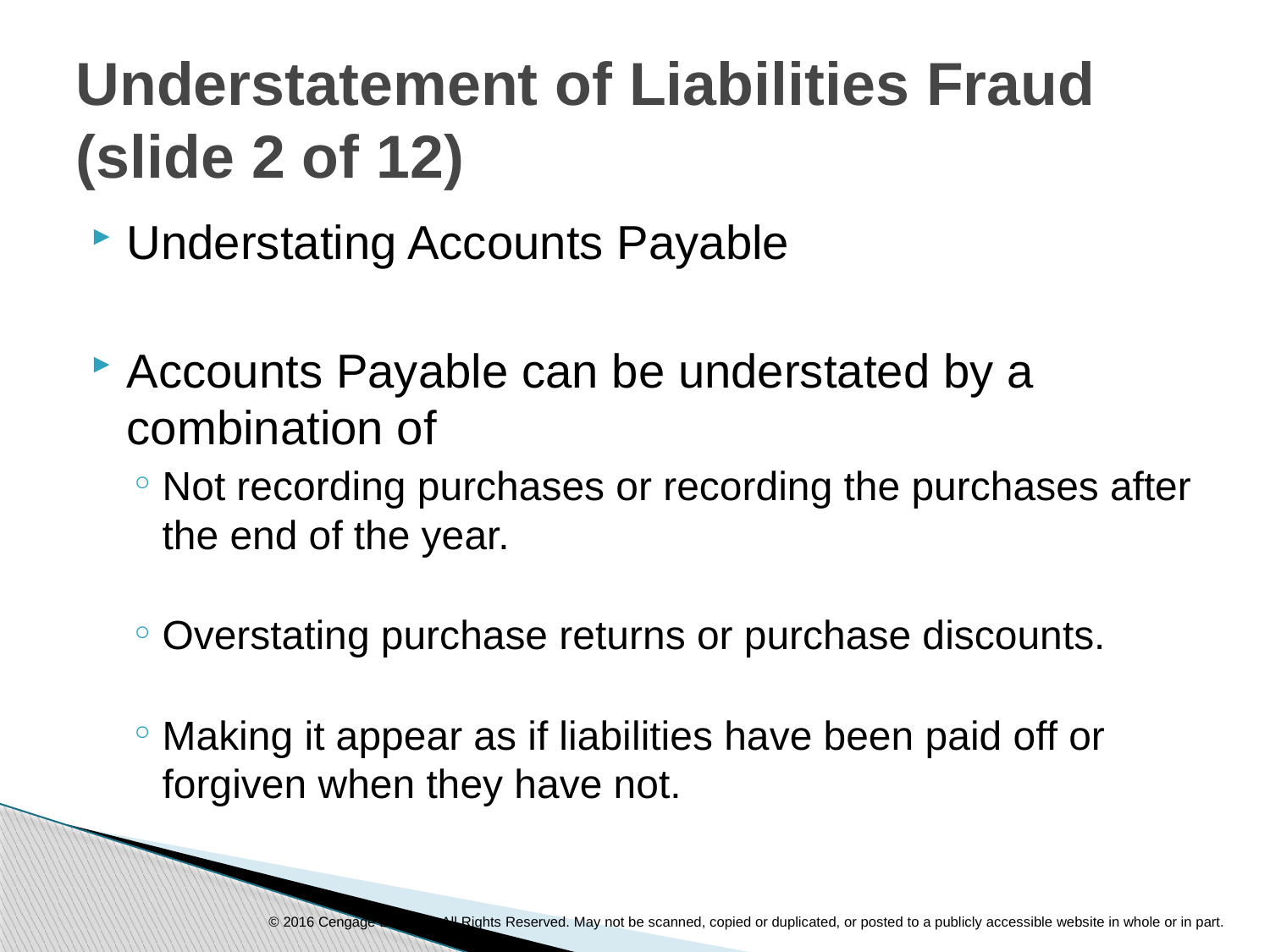

# Understatement of Liabilities Fraud (slide 2 of 12)
Understating Accounts Payable

Accounts Payable can be understated by a combination of
Not recording purchases or recording the purchases after the end of the year.

Overstating purchase returns or purchase discounts.

Making it appear as if liabilities have been paid off or forgiven when they have not.
© 2016 Cengage Learning. All Rights Reserved. May not be scanned, copied or duplicated, or posted to a publicly accessible website in whole or in part.